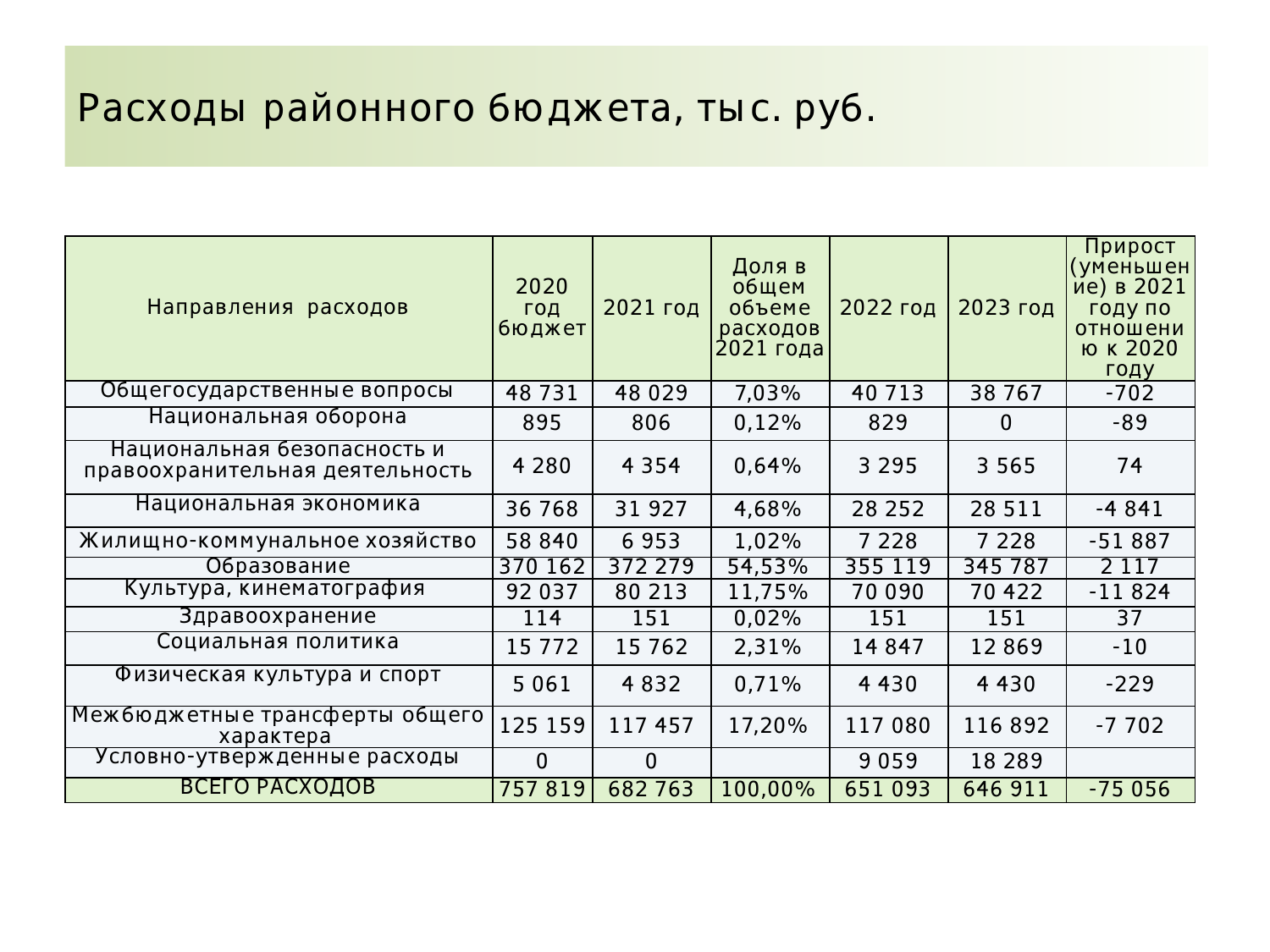

# Расходы районного бюджета, тыс. руб.
| Направления расходов | 2020 год бюджет | 2021 год | Доля в общем объеме расходов 2021 года | 2022 год | 2023 год | Прирост (уменьшение) в 2021 году по отношению к 2020 году |
| --- | --- | --- | --- | --- | --- | --- |
| Общегосударственные вопросы | 48 731 | 48 029 | 7,03% | 40 713 | 38 767 | -702 |
| Национальная оборона | 895 | 806 | 0,12% | 829 | 0 | -89 |
| Национальная безопасность и правоохранительная деятельность | 4 280 | 4 354 | 0,64% | 3 295 | 3 565 | 74 |
| Национальная экономика | 36 768 | 31 927 | 4,68% | 28 252 | 28 511 | -4 841 |
| Жилищно-коммунальное хозяйство | 58 840 | 6 953 | 1,02% | 7 228 | 7 228 | -51 887 |
| Образование | 370 162 | 372 279 | 54,53% | 355 119 | 345 787 | 2 117 |
| Культура, кинематография | 92 037 | 80 213 | 11,75% | 70 090 | 70 422 | -11 824 |
| Здравоохранение | 114 | 151 | 0,02% | 151 | 151 | 37 |
| Социальная политика | 15 772 | 15 762 | 2,31% | 14 847 | 12 869 | -10 |
| Физическая культура и спорт | 5 061 | 4 832 | 0,71% | 4 430 | 4 430 | -229 |
| Межбюджетные трансферты общего характера | 125 159 | 117 457 | 17,20% | 117 080 | 116 892 | -7 702 |
| Условно-утвержденные расходы | 0 | 0 |  | 9 059 | 18 289 |  |
| ВСЕГО РАСХОДОВ | 757 819 | 682 763 | 100,00% | 651 093 | 646 911 | -75 056 |